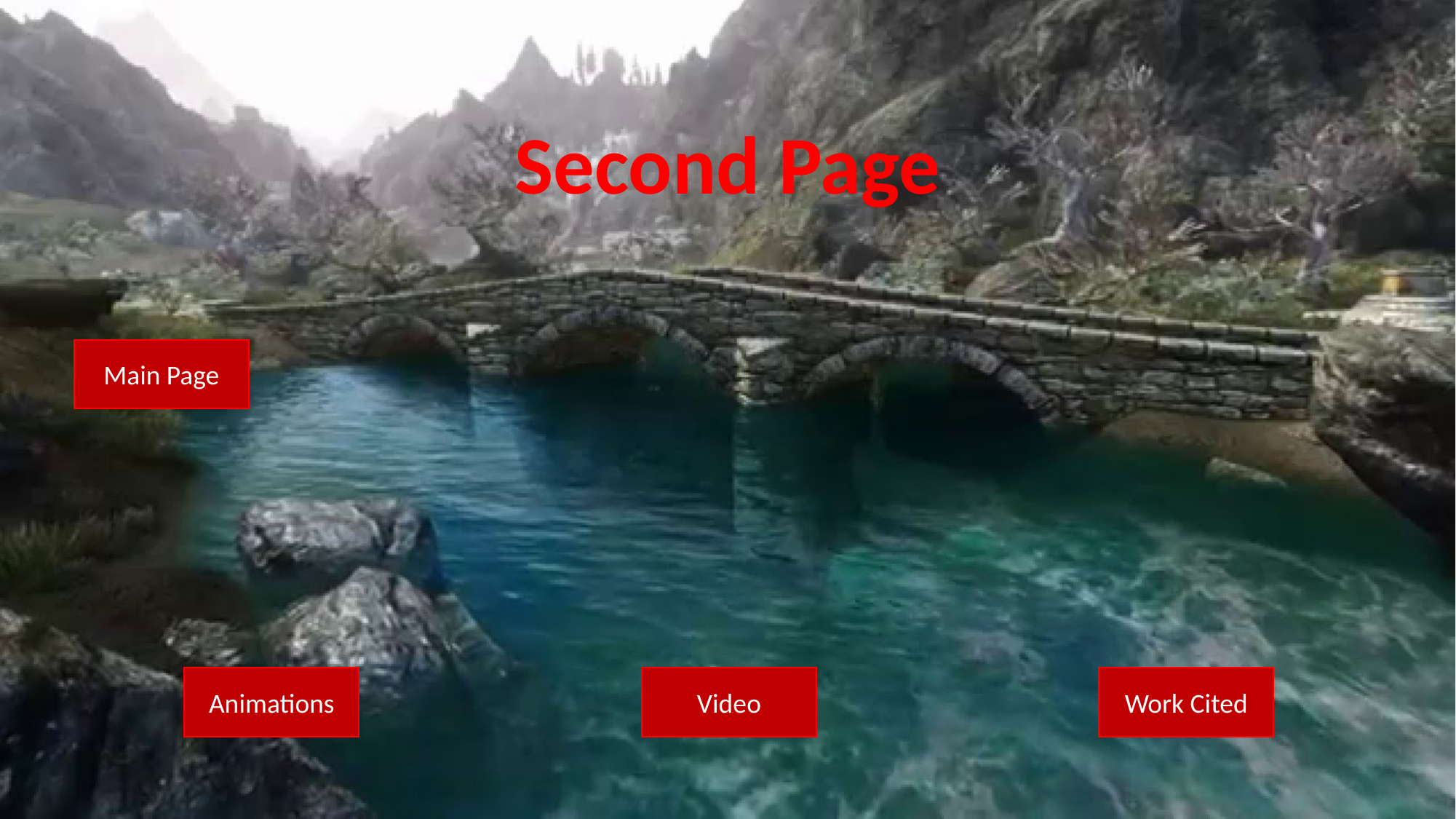

Second Page
Main Page
Animations
Video
Work Cited